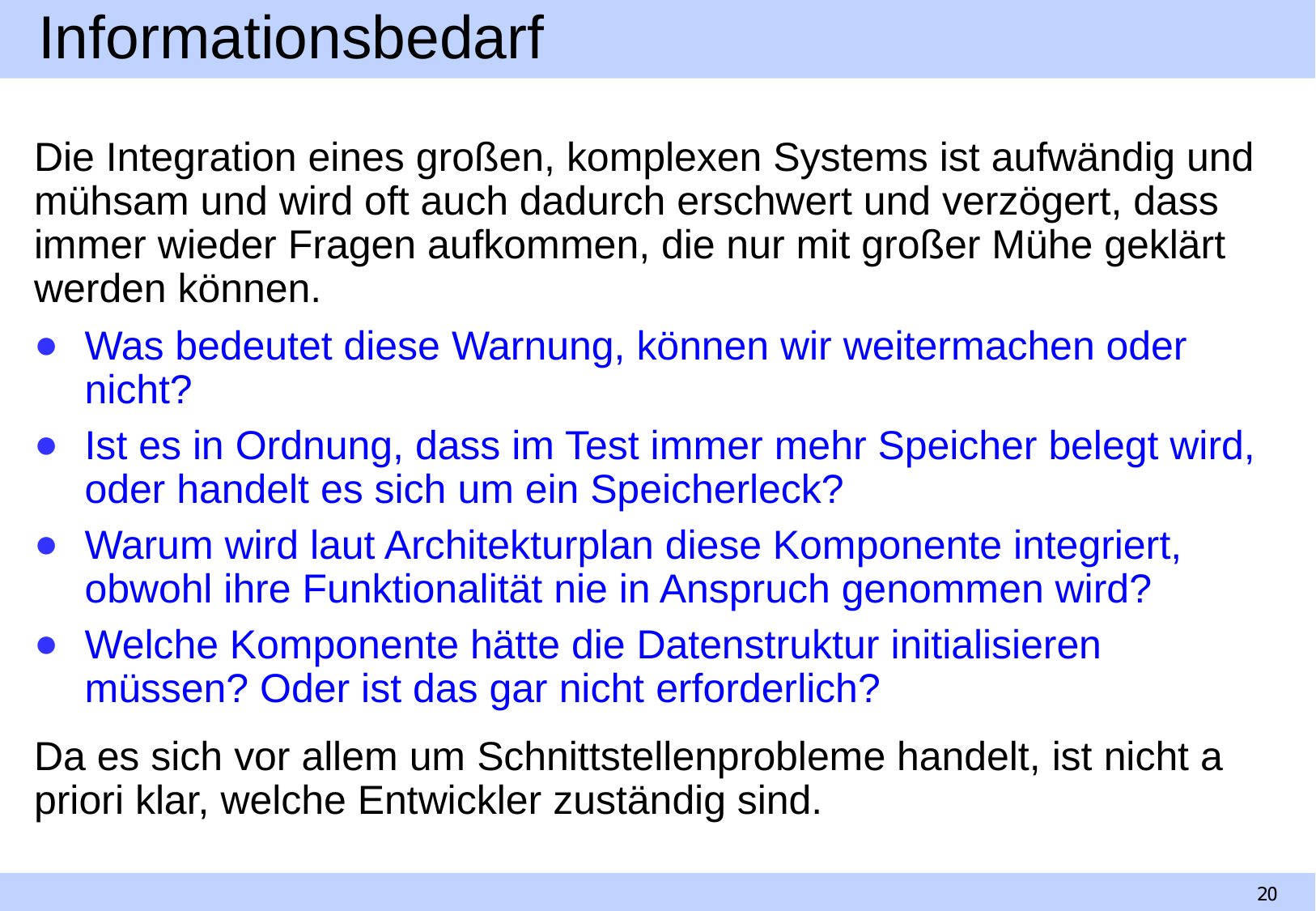

# Informationsbedarf
Die Integration eines großen, komplexen Systems ist aufwändig und mühsam und wird oft auch dadurch erschwert und verzögert, dass immer wieder Fragen aufkommen, die nur mit großer Mühe geklärt werden können.
Was bedeutet diese Warnung, können wir weitermachen oder nicht?
Ist es in Ordnung, dass im Test immer mehr Speicher belegt wird, oder handelt es sich um ein Speicherleck?
Warum wird laut Architekturplan diese Komponente integriert, obwohl ihre Funktionalität nie in Anspruch genommen wird?
Welche Komponente hätte die Datenstruktur initialisieren müssen? Oder ist das gar nicht erforderlich?
Da es sich vor allem um Schnittstellenprobleme handelt, ist nicht a priori klar, welche Entwickler zuständig sind.

20